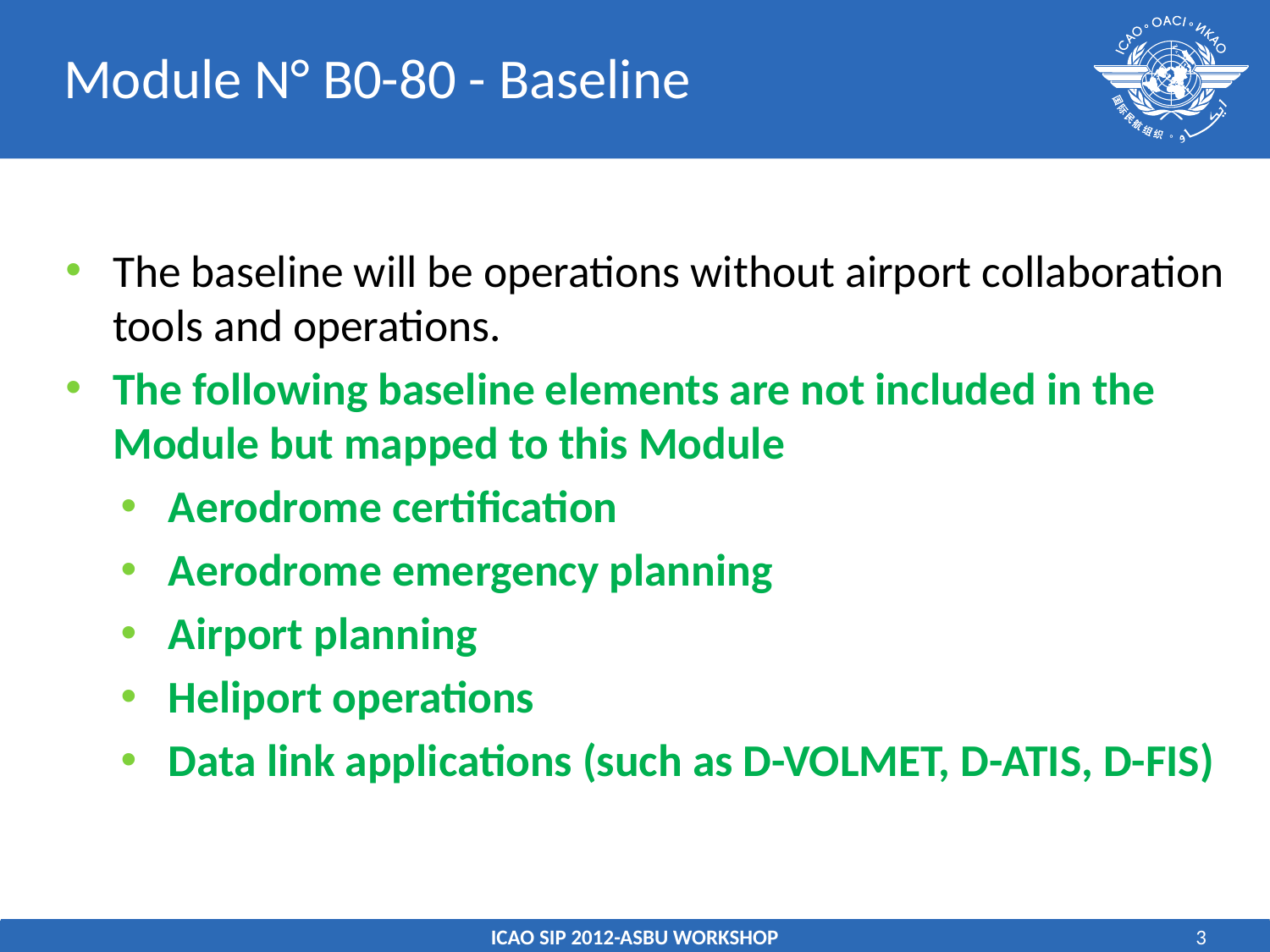

# Module N° B0-80 - Baseline

The baseline will be operations without airport collaboration tools and operations.
The following baseline elements are not included in the Module but mapped to this Module
Aerodrome certification
Aerodrome emergency planning
Airport planning
Heliport operations
Data link applications (such as D-VOLMET, D-ATIS, D-FIS)

ICAO SIP 2012-ASBU WORKSHOP
3